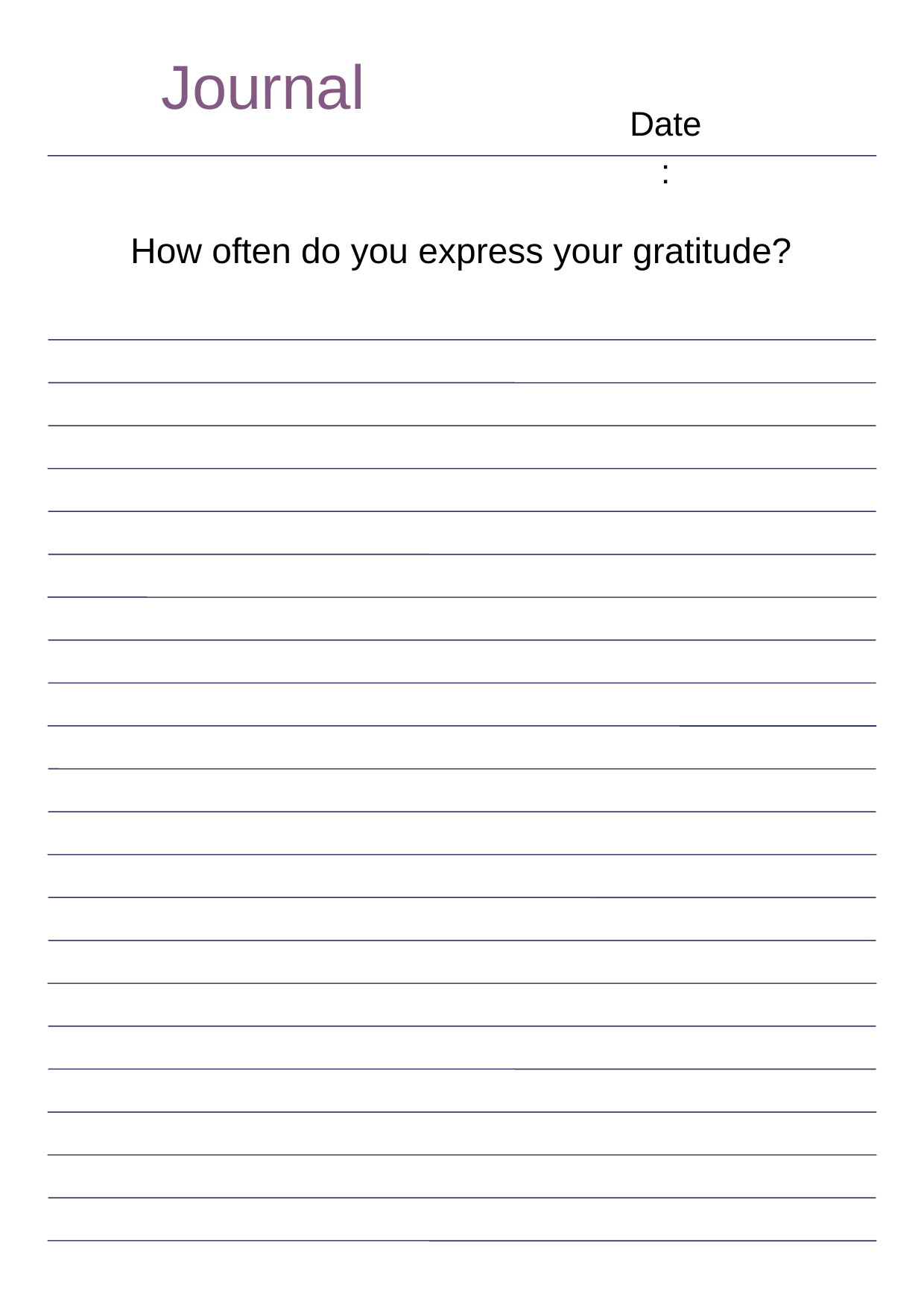

Journal
Date:

How often do you express your gratitude?